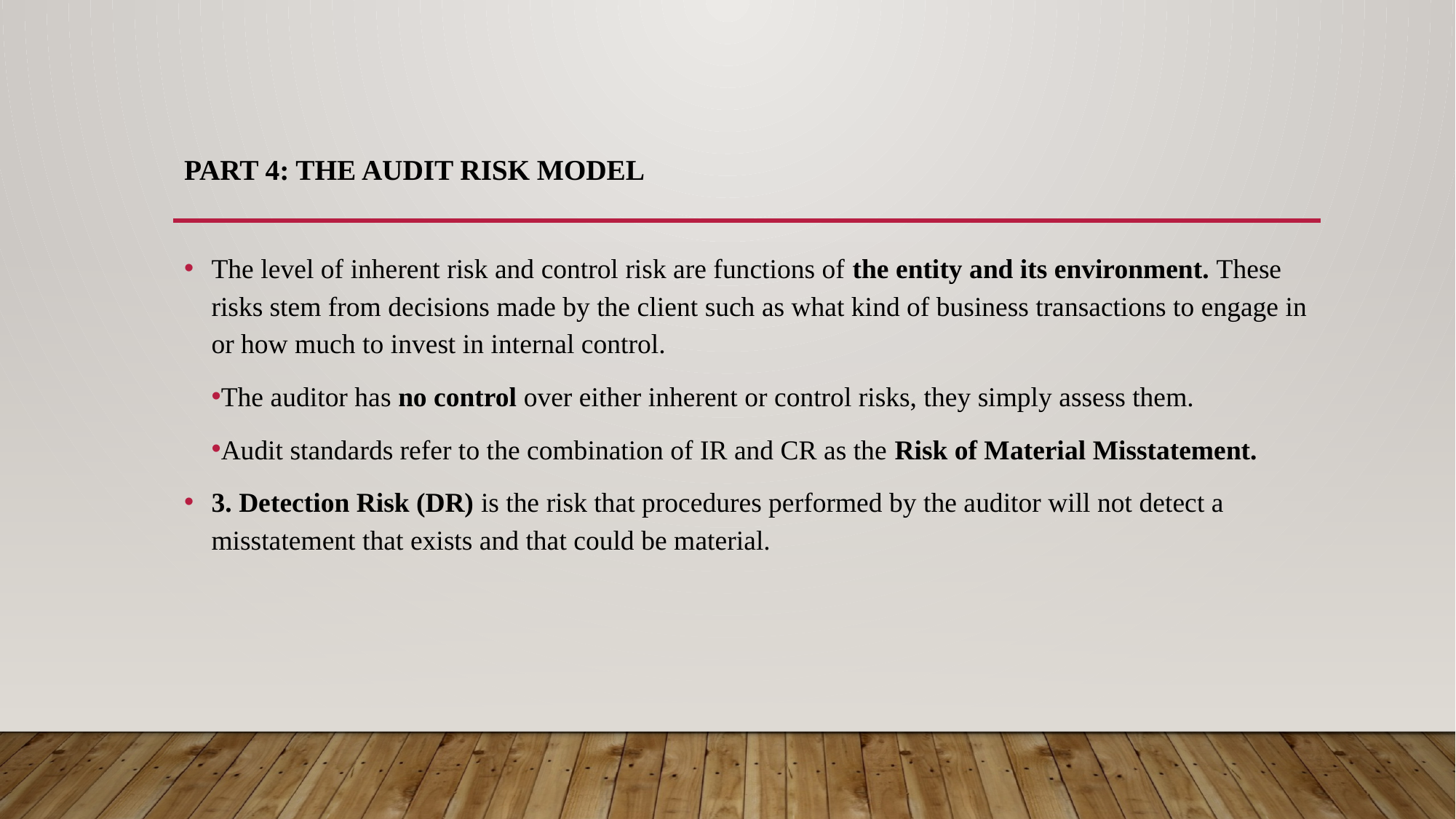

# Part 4: The Audit Risk Model
The level of inherent risk and control risk are functions of the entity and its environment. These risks stem from decisions made by the client such as what kind of business transactions to engage in or how much to invest in internal control.
The auditor has no control over either inherent or control risks, they simply assess them.
Audit standards refer to the combination of IR and CR as the Risk of Material Misstatement.
3. Detection Risk (DR) is the risk that procedures performed by the auditor will not detect a misstatement that exists and that could be material.